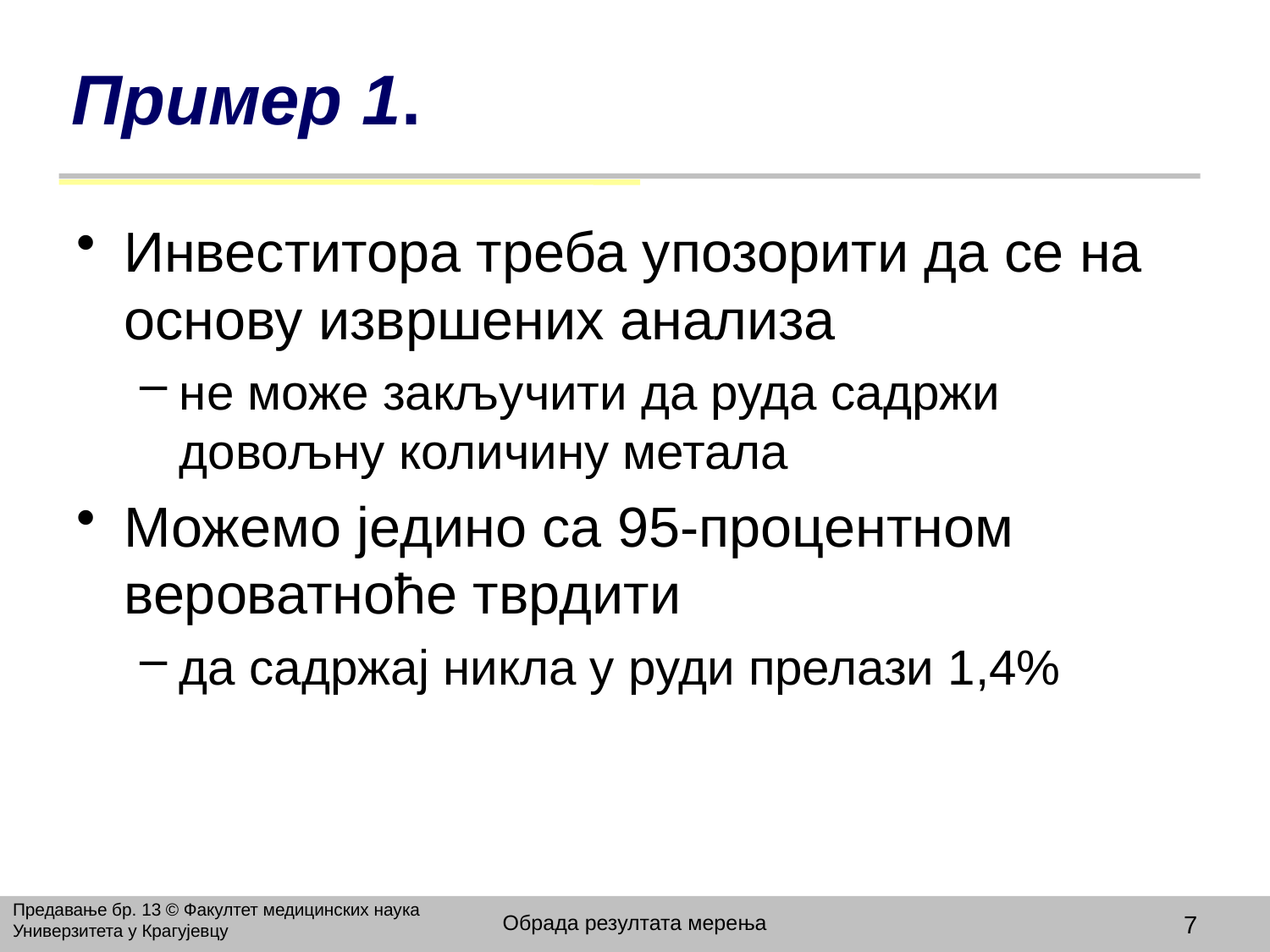

# Пример 1.
Инвеститора треба упозорити да се на основу извршених анализа
не може закључити да руда садржи довољну количину метала
Можемо једино са 95-процентном вероватноће тврдити
да садржај никла у руди прелази 1,4%

Предавање бр. 13 © Факултет медицинских наука Универзитета у Крагујевцу
Обрада резултата мерења
7